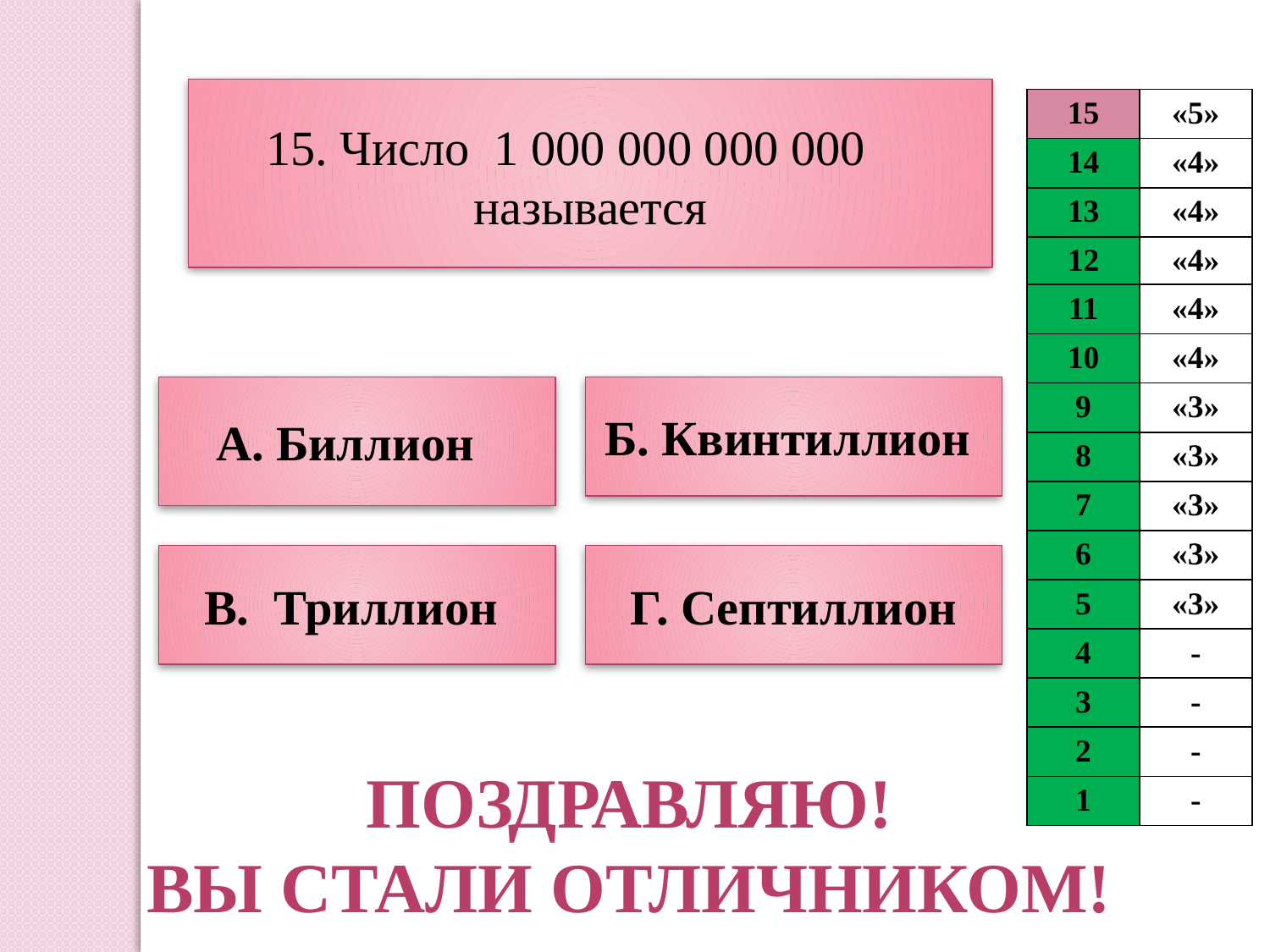

| 15 | «5» |
| --- | --- |
| 14 | «4» |
| 13 | «4» |
| 12 | «4» |
| 11 | «4» |
| 10 | «4» |
| 9 | «3» |
| 8 | «3» |
| 7 | «3» |
| 6 | «3» |
| 5 | «3» |
| 4 | - |
| 3 | - |
| 2 | - |
| 1 | - |
15. Число  1 000 000 000 000     называется
А. Биллион
Б. Квинтиллион
В.  Триллион
Г. Септиллион
Поздравляю!
Вы стали отличником!